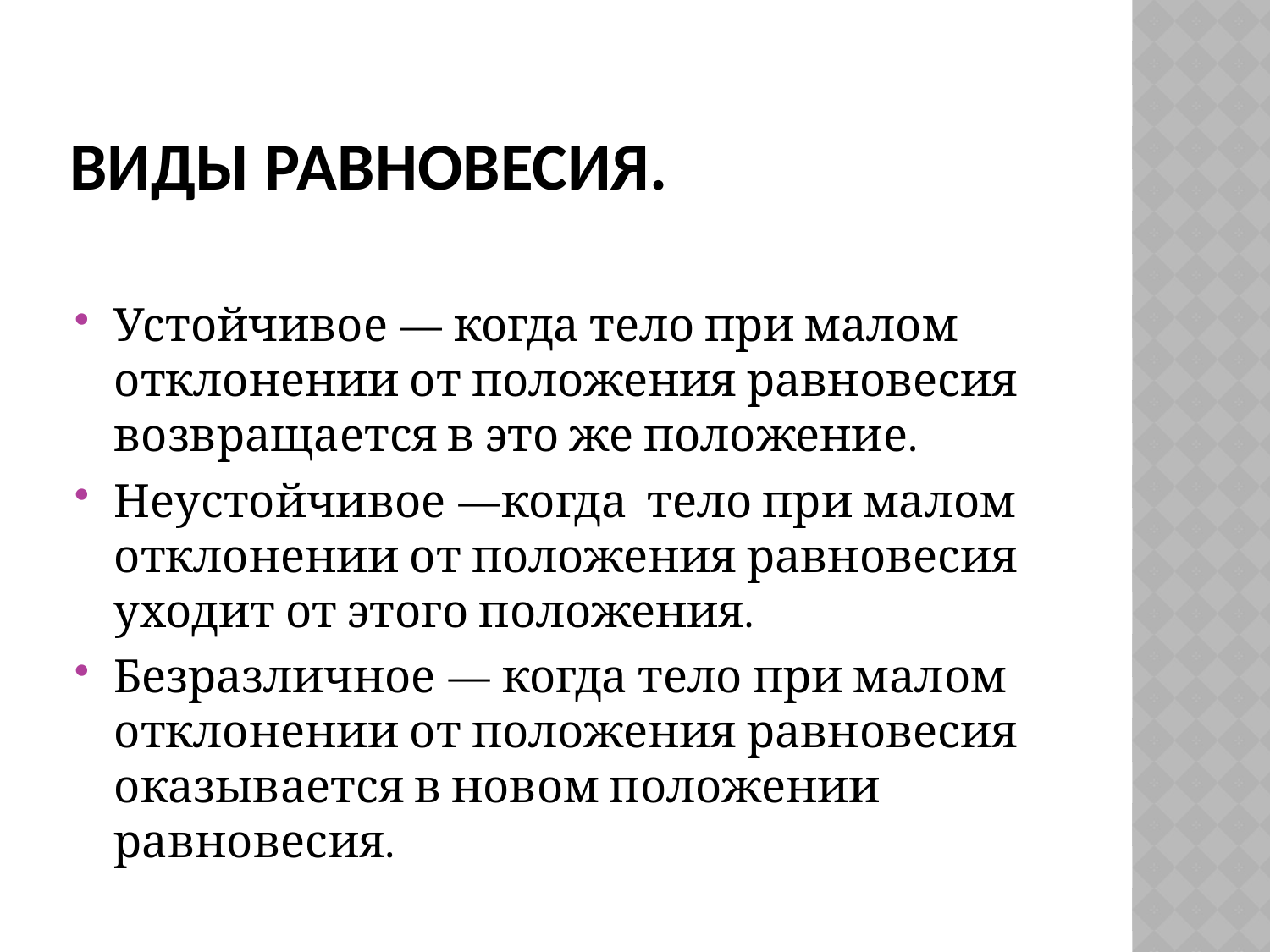

# Виды равновесия.

Устойчивое — когда тело при малом отклонении от положения равновесия возвращается в это же положение.
Неустойчивое —когда  тело при малом отклонении от положения равновесия уходит от этого положения.
Безразличное — когда тело при малом отклонении от положения равновесия оказывается в новом положении равновесия.